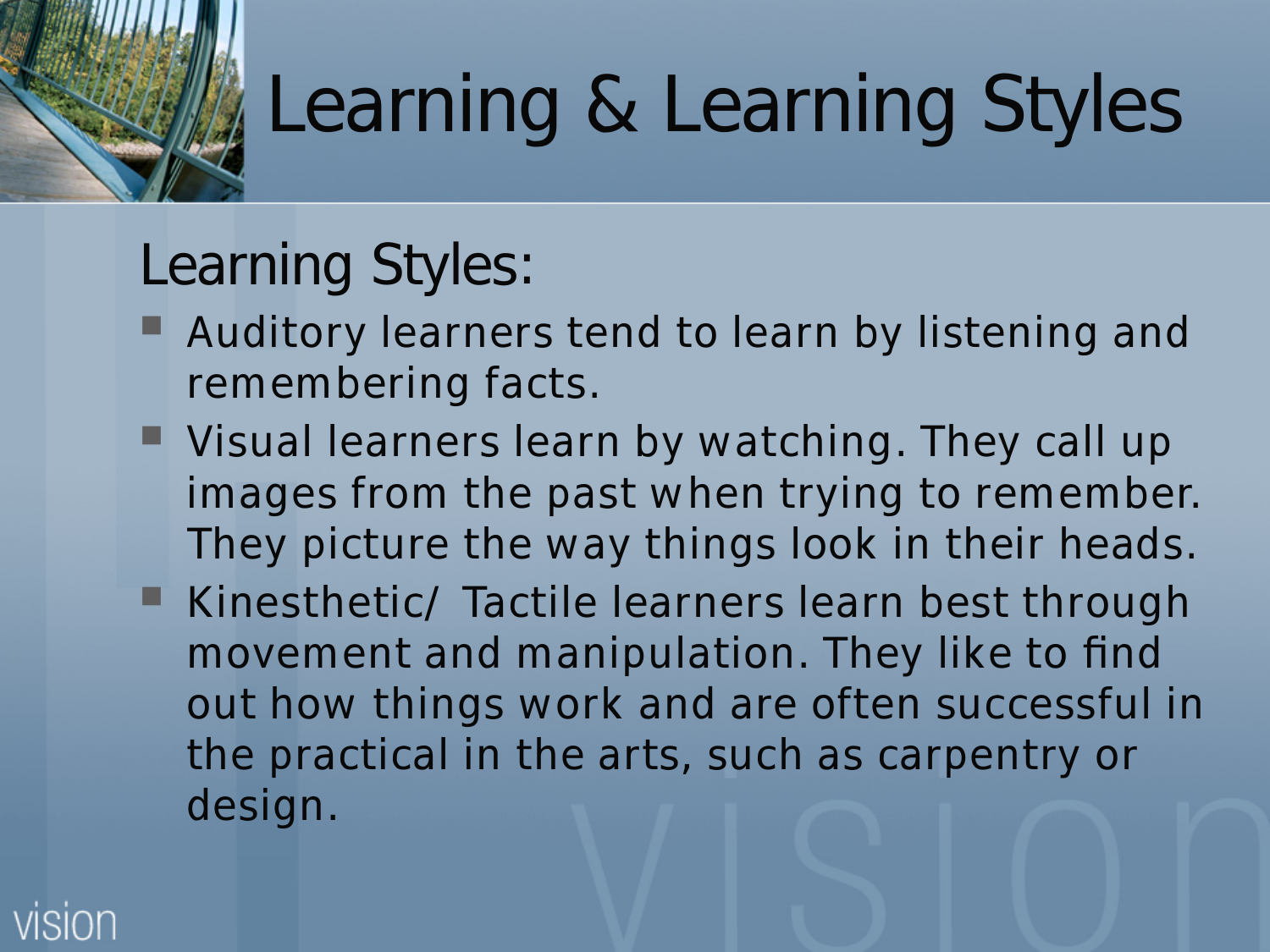

# Learning & Learning Styles
Learning Styles:
Auditory learners tend to learn by listening and remembering facts.
Visual learners learn by watching. They call up images from the past when trying to remember. They picture the way things look in their heads.
Kinesthetic/ Tactile learners learn best through movement and manipulation. They like to find out how things work and are often successful in the practical in the arts, such as carpentry or design.